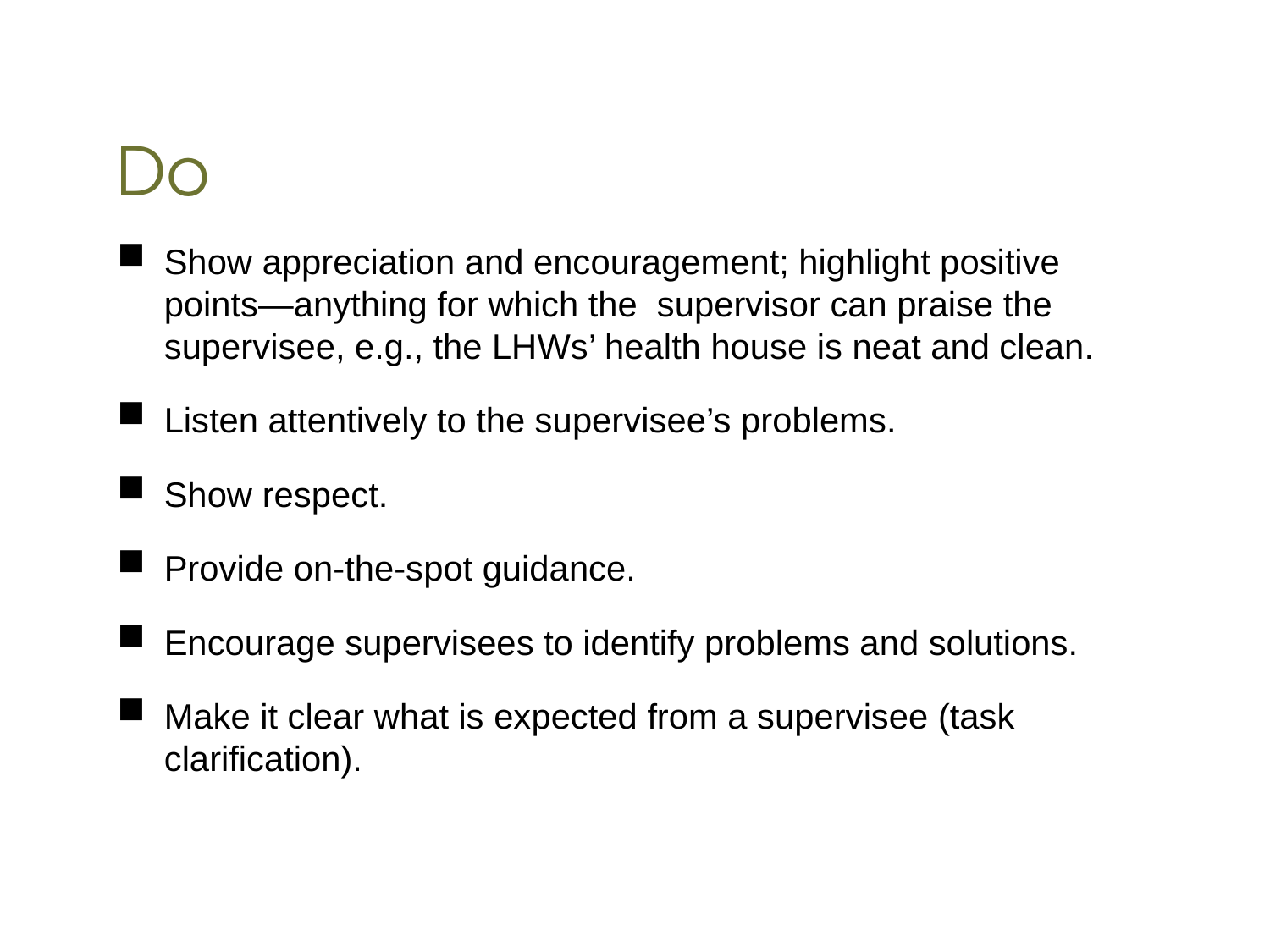

# Do
Show appreciation and encouragement; highlight positive points—anything for which the  supervisor can praise the supervisee, e.g., the LHWs’ health house is neat and clean.
Listen attentively to the supervisee’s problems.
Show respect.
Provide on-the-spot guidance.
Encourage supervisees to identify problems and solutions.
Make it clear what is expected from a supervisee (task clarification).